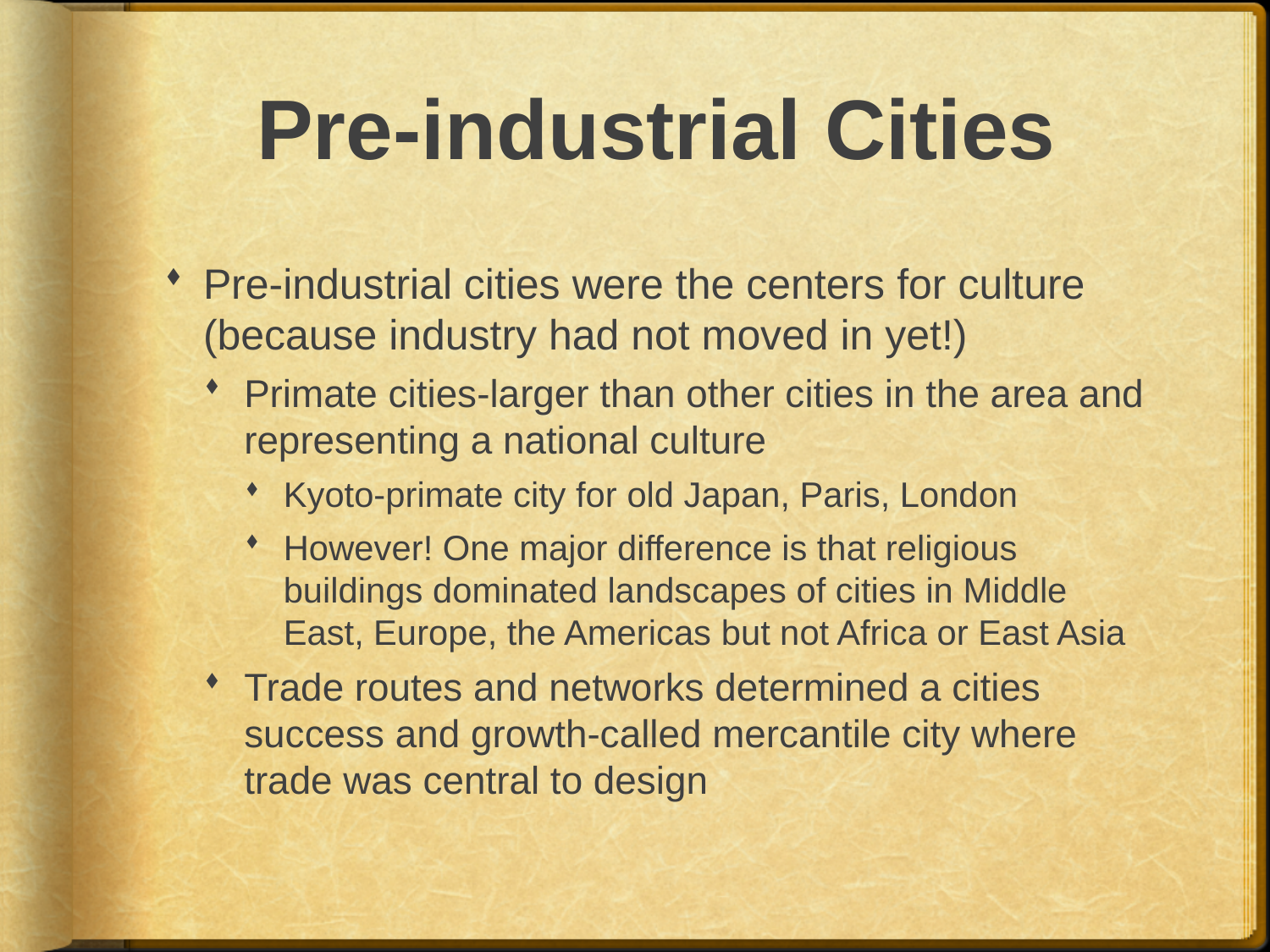

# Pre-industrial Cities
Pre-industrial cities were the centers for culture (because industry had not moved in yet!)
Primate cities-larger than other cities in the area and representing a national culture
Kyoto-primate city for old Japan, Paris, London
However! One major difference is that religious buildings dominated landscapes of cities in Middle East, Europe, the Americas but not Africa or East Asia
Trade routes and networks determined a cities success and growth-called mercantile city where trade was central to design